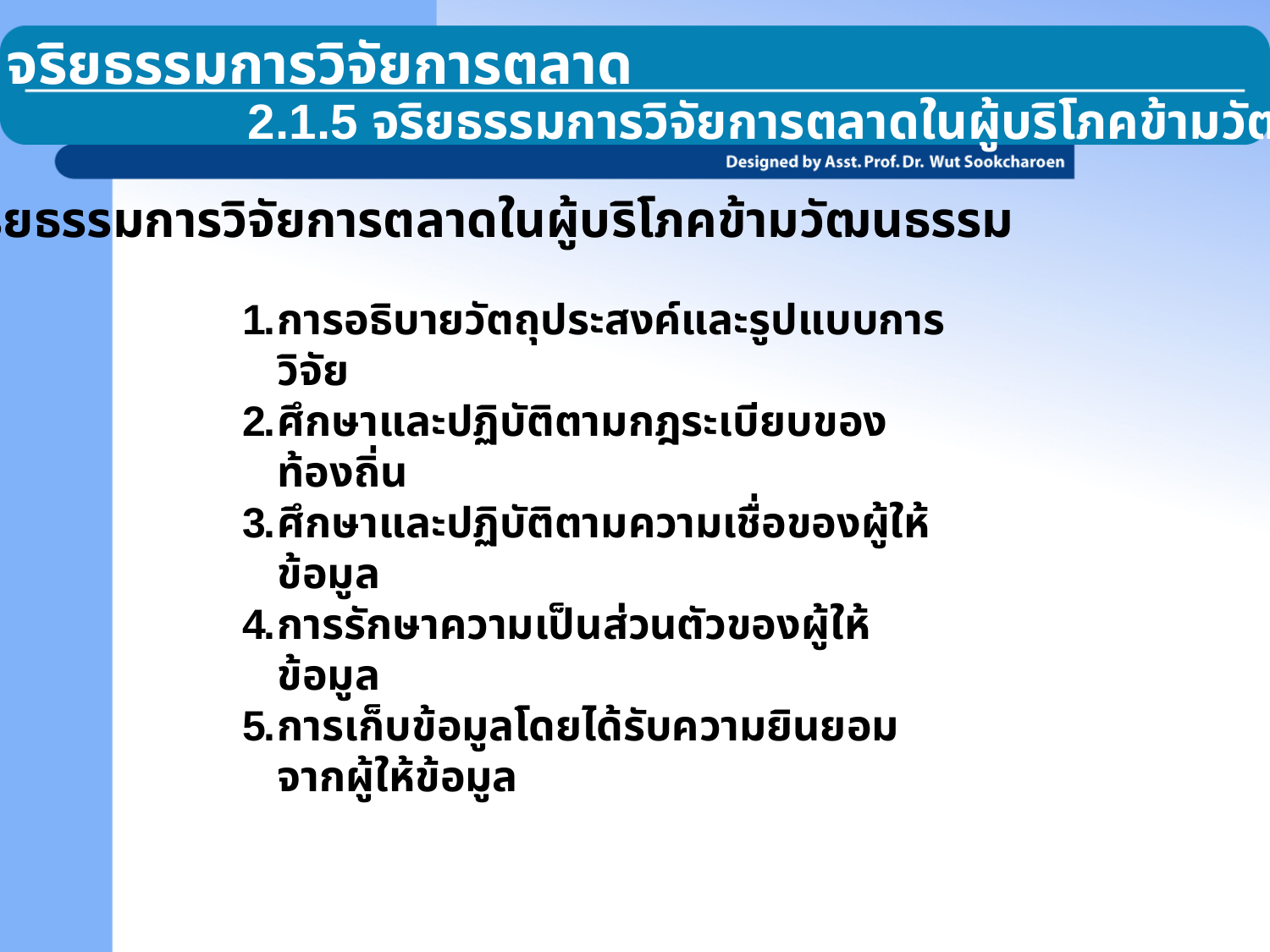

2.1 จริยธรรมการวิจัยการตลาด
2.1.5 จริยธรรมการวิจัยการตลาดในผู้บริโภคข้ามวัฒนธรรม
จริยธรรมการวิจัยการตลาดในผู้บริโภคข้ามวัฒนธรรม
การอธิบายวัตถุประสงค์และรูปแบบการวิจัย
ศึกษาและปฏิบัติตามกฎระเบียบของท้องถิ่น
ศึกษาและปฏิบัติตามความเชื่อของผู้ให้ข้อมูล
การรักษาความเป็นส่วนตัวของผู้ให้ข้อมูล
การเก็บข้อมูลโดยได้รับความยินยอมจากผู้ให้ข้อมูล